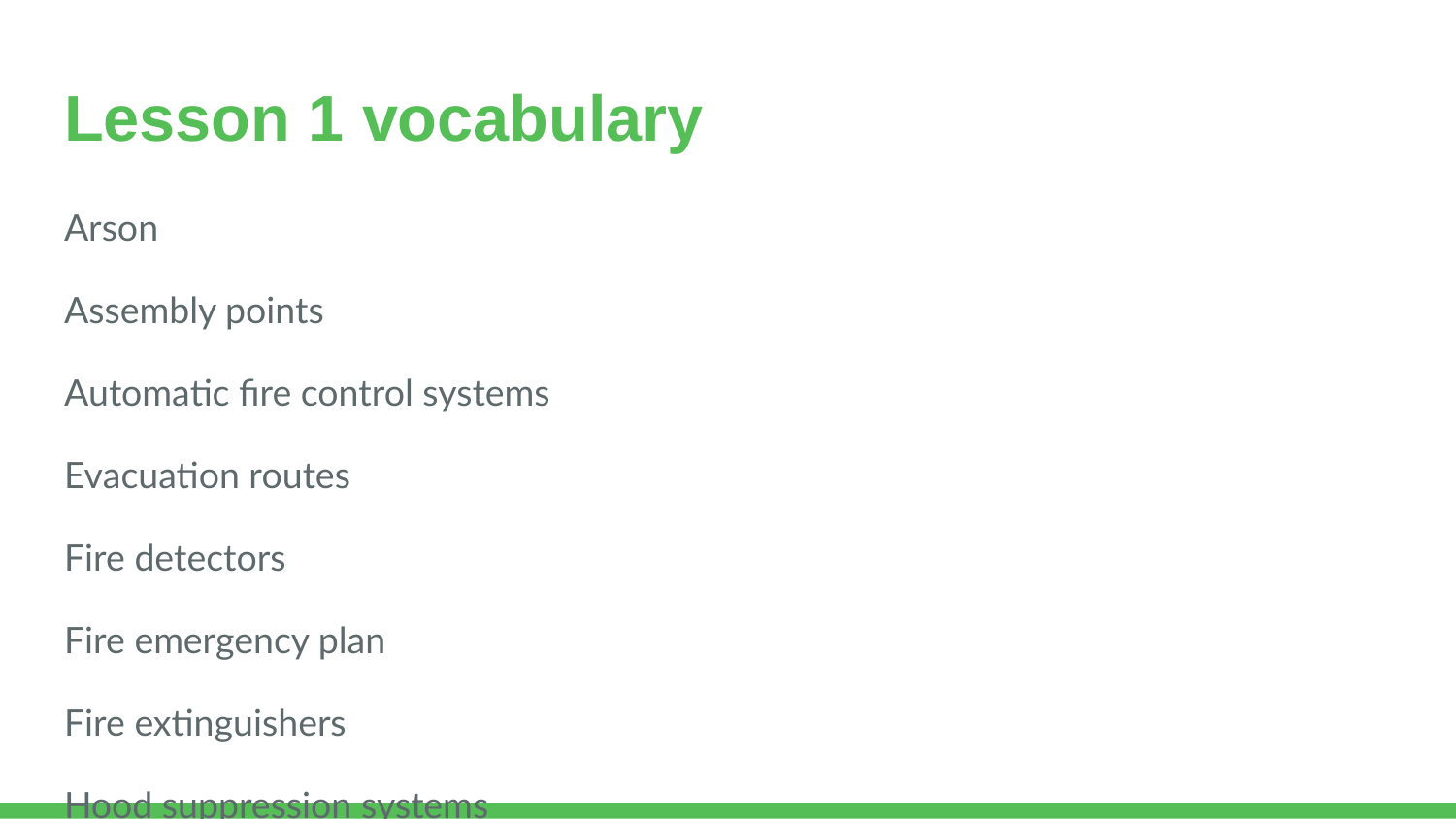

# Lesson 1 vocabulary
Arson
Assembly points
Automatic fire control systems
Evacuation routes
Fire detectors
Fire emergency plan
Fire extinguishers
Hood suppression systems